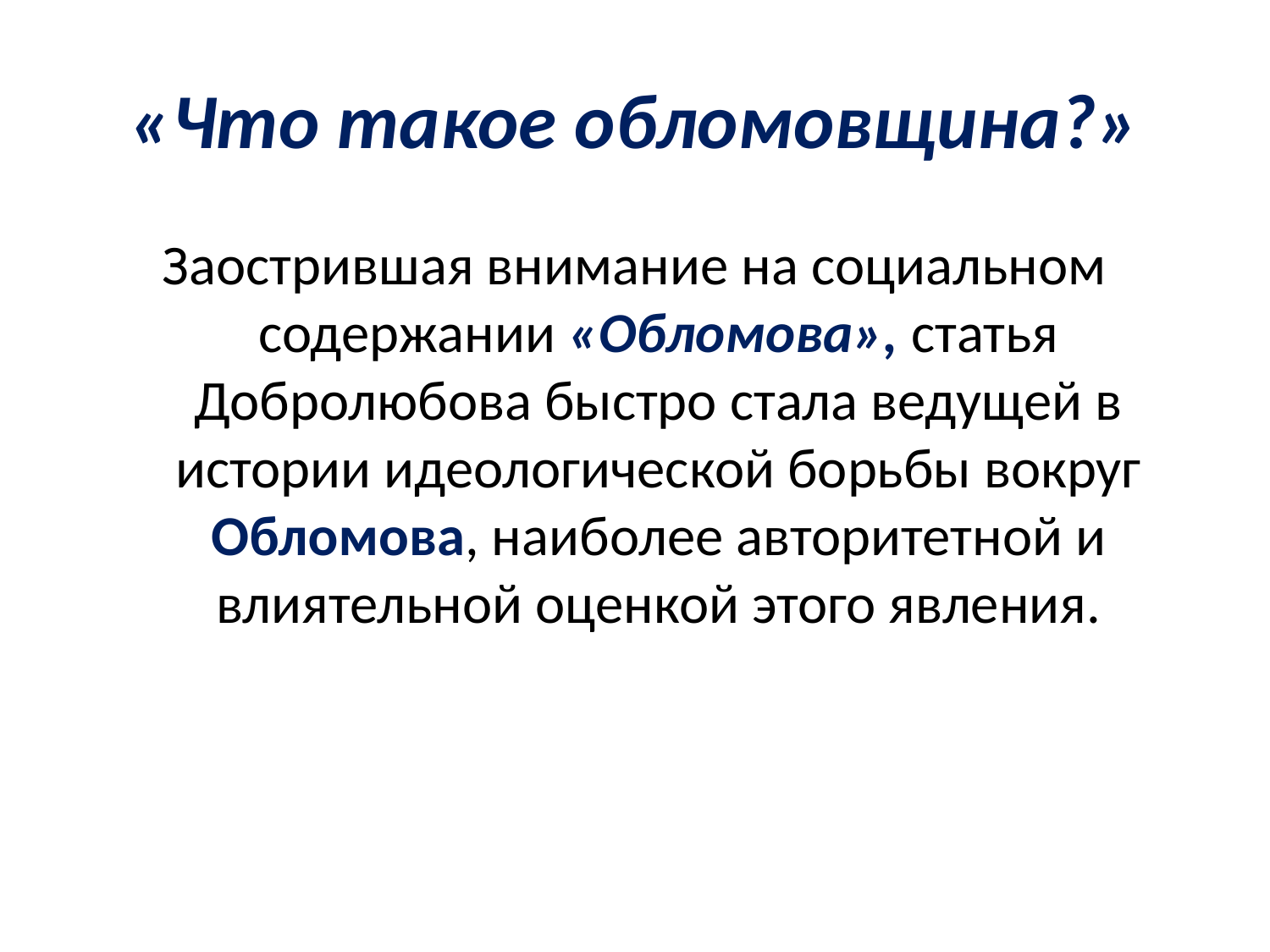

# «Что такое обломовщина?»
Заострившая внимание на социальном содержании «Обломова», статья Добролюбова быстро стала ведущей в истории идеологической борьбы вокруг Обломова, наиболее авторитетной и влиятельной оценкой этого явления.